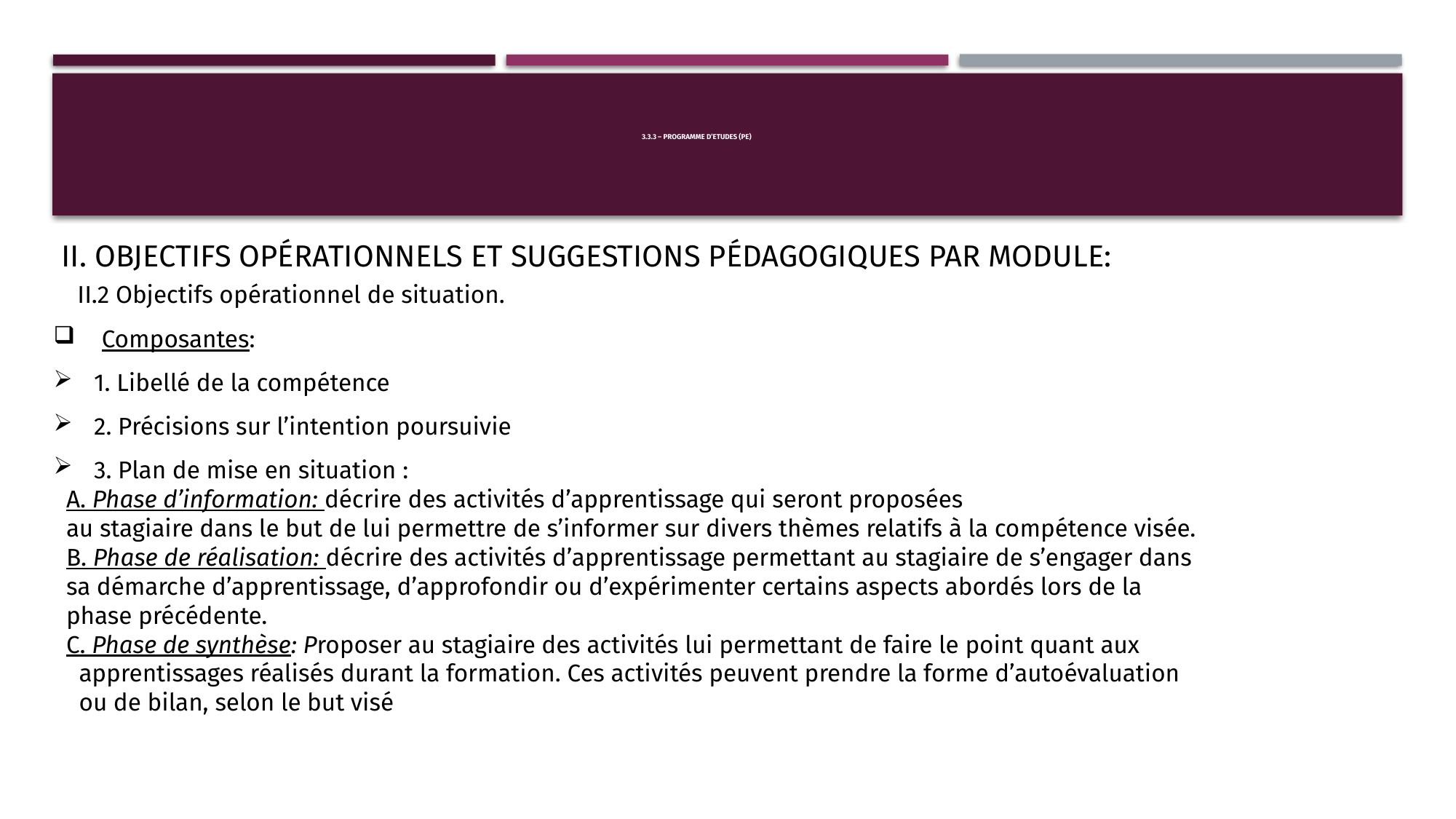

# 3.3.3 – PROGRAMME D’ETUDES (PE)

 II. OBJECTIFS OPÉRATIONNELS ET SUGGESTIONS PÉDAGOGIQUES PAR MODULE:
   II.2 Objectifs opérationnel de situation.
 Composantes:
 1. Libellé de la compétence
 2. Précisions sur l’intention poursuivie
 3. Plan de mise en situation :
  A. Phase d’information: décrire des activités d’apprentissage qui seront proposées
  au stagiaire dans le but de lui permettre de s’informer sur divers thèmes relatifs à la compétence visée.
  B. Phase de réalisation: décrire des activités d’apprentissage permettant au stagiaire de s’engager dans
  sa démarche d’apprentissage, d’approfondir ou d’expérimenter certains aspects abordés lors de la
  phase précédente.
  C. Phase de synthèse: Proposer au stagiaire des activités lui permettant de faire le point quant aux
    apprentissages réalisés durant la formation. Ces activités peuvent prendre la forme d’autoévaluation
    ou de bilan, selon le but visé